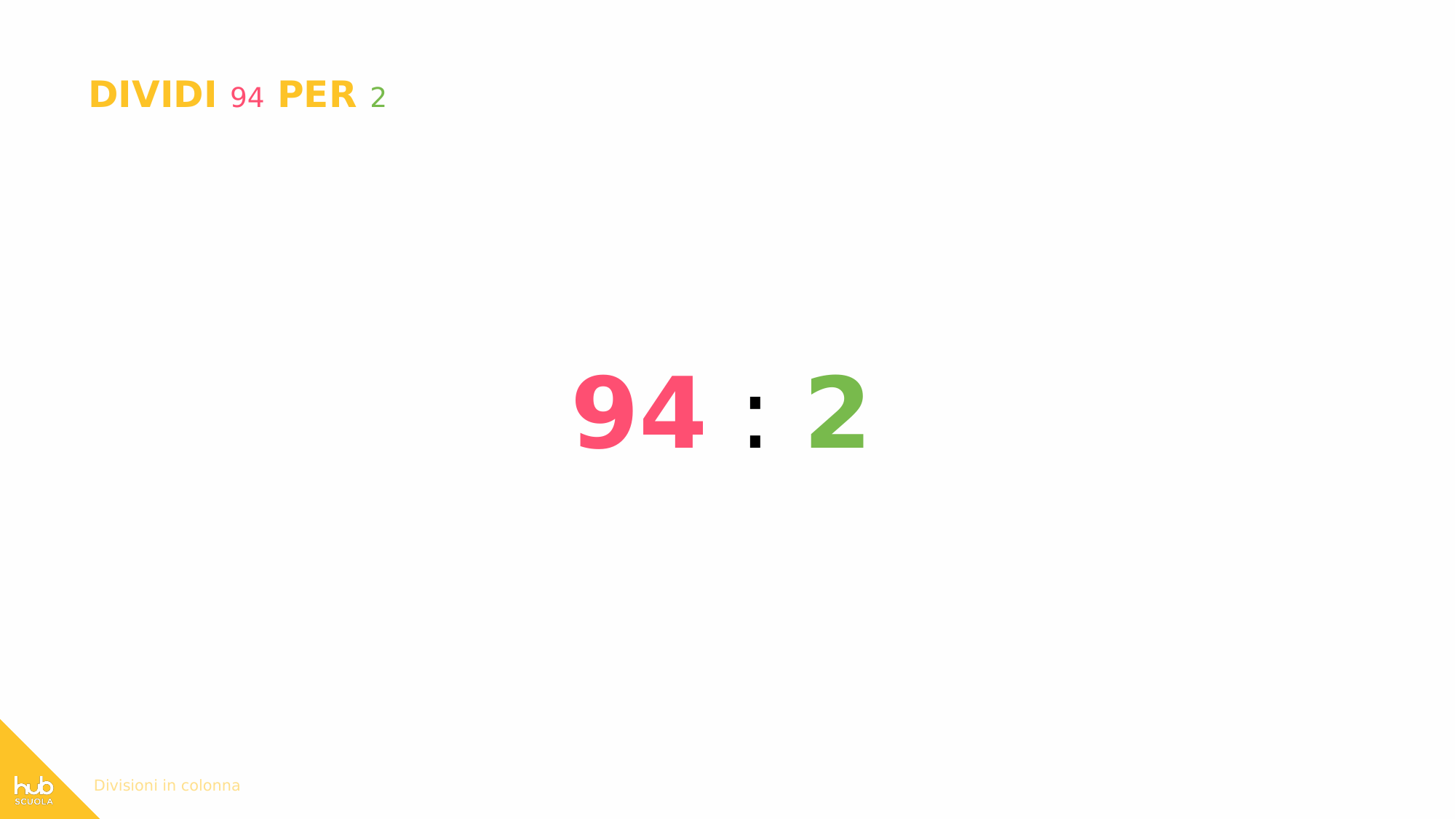

DIVIDI 94 PER 2
94 : 2